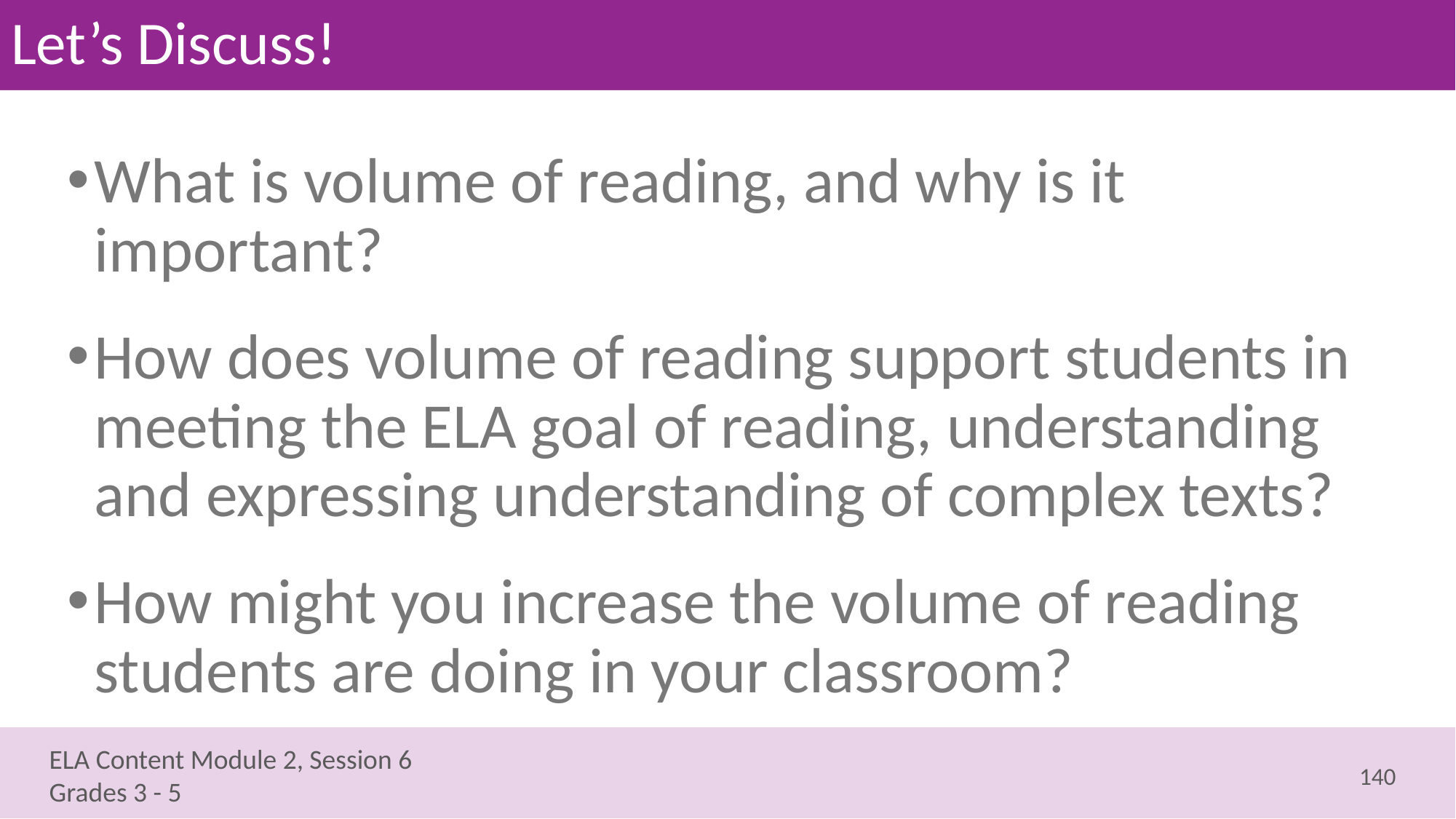

# Let’s Discuss!
What is volume of reading, and why is it important?

How does volume of reading support students in meeting the ELA goal of reading, understanding and expressing understanding of complex texts?

How might you increase the volume of reading students are doing in your classroom?

140